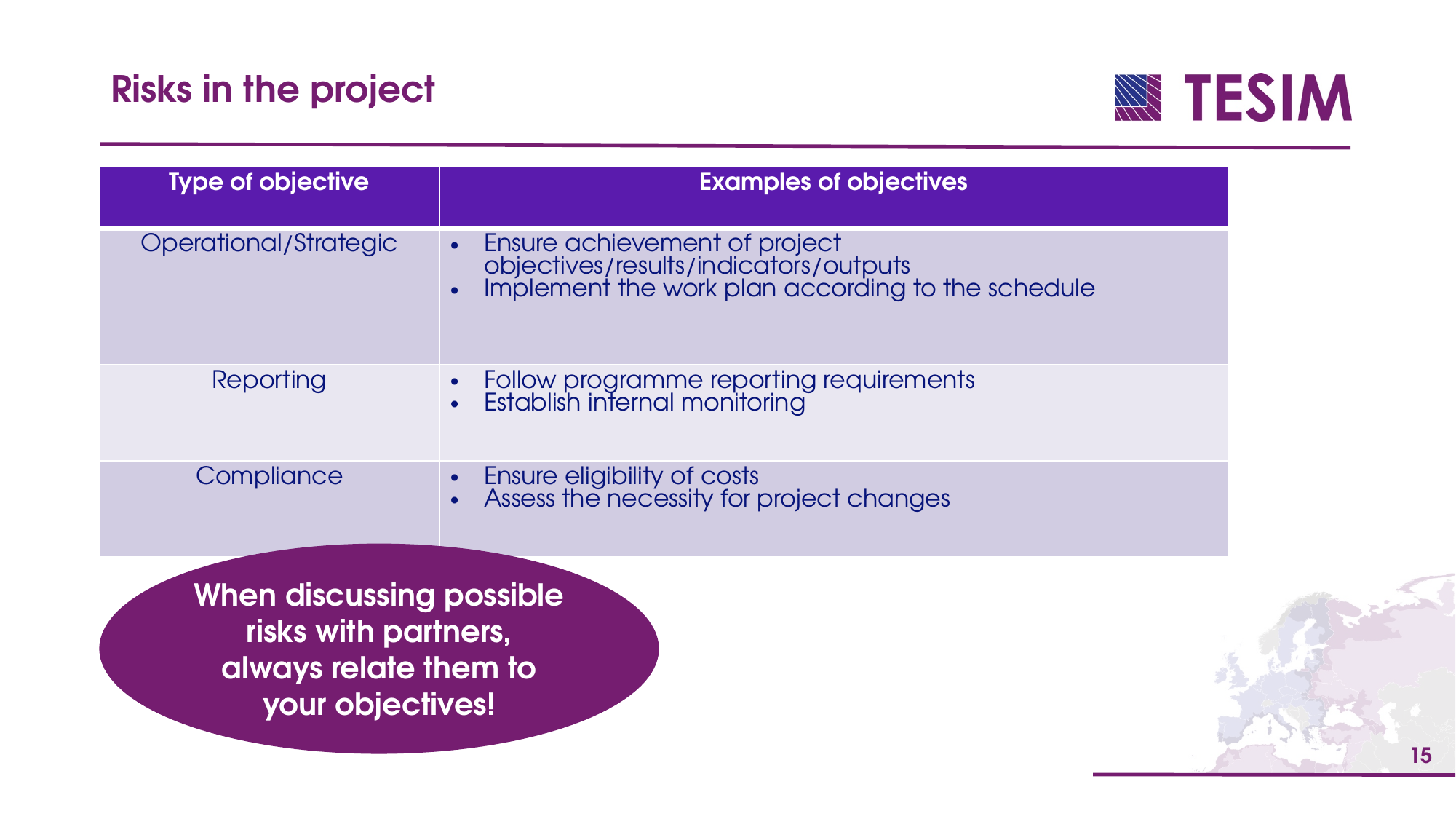

Risks in the project
| Type of objective | Examples of objectives |
| --- | --- |
| Operational/Strategic | Ensure achievement of project objectives/results/indicators/outputs Implement the work plan according to the schedule |
| Reporting | Follow programme reporting requirements Establish internal monitoring |
| Compliance | Ensure eligibility of costs Assess the necessity for project changes |
When discussing possible risks with partners, always relate them to your objectives!